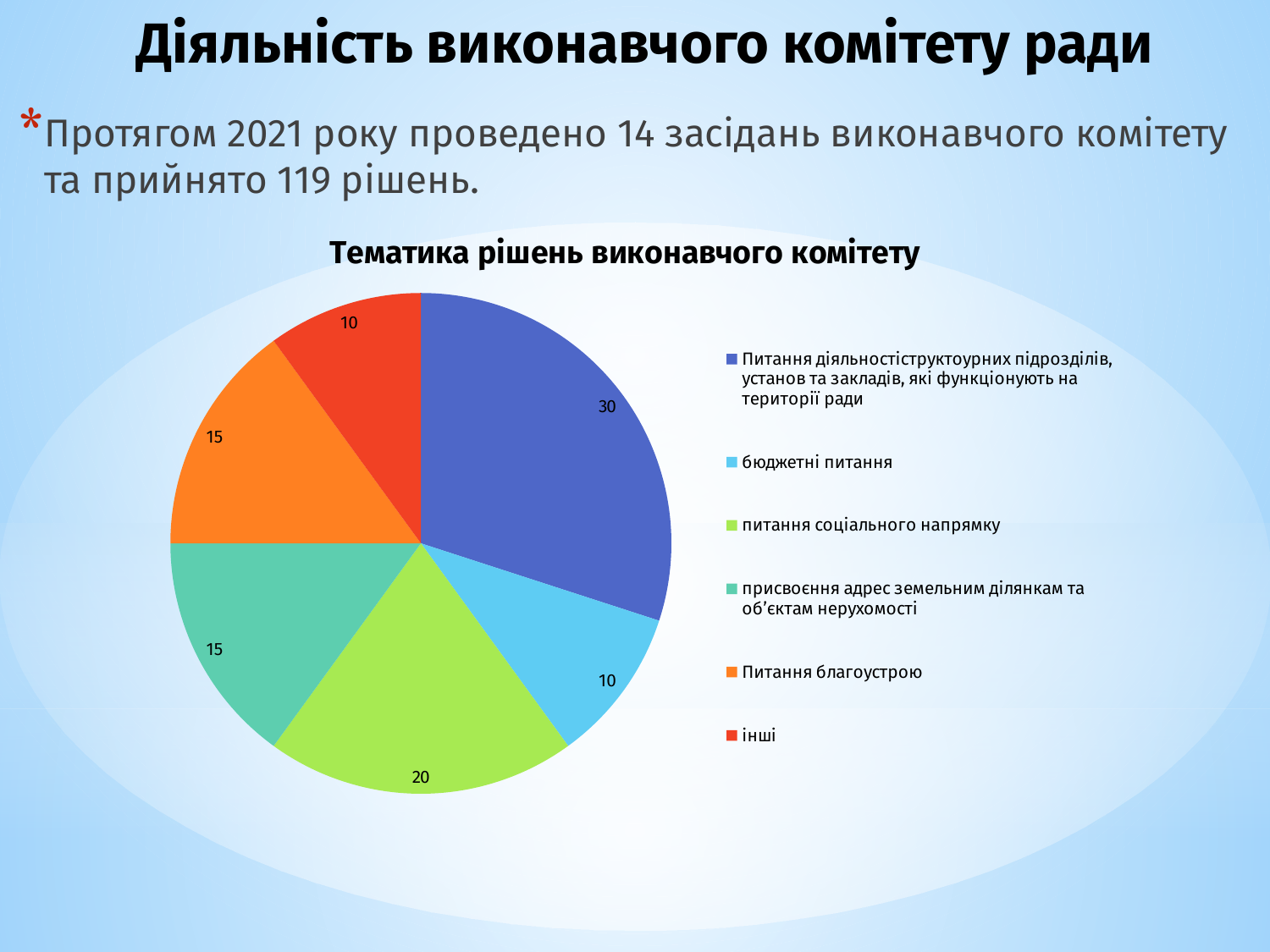

# Діяльність виконавчого комітету ради
Протягом 2021 року проведено 14 засідань виконавчого комітету  та прийнято 119 рішень.

### Chart:

| Category | Тематика рішень виконавчого комітету |
|---|---|
| Питання діяльностіструктоурних підрозділів, установ та закладів, які функціонують на території ради | 30.0 |
| бюджетні питання | 10.0 |
| питання соціального напрямку | 20.0 |
| присвоєння адрес земельним ділянкам та об’єктам нерухомості | 15.0 |
| Питання благоустрою | 15.0 |
| інші | 10.0 |